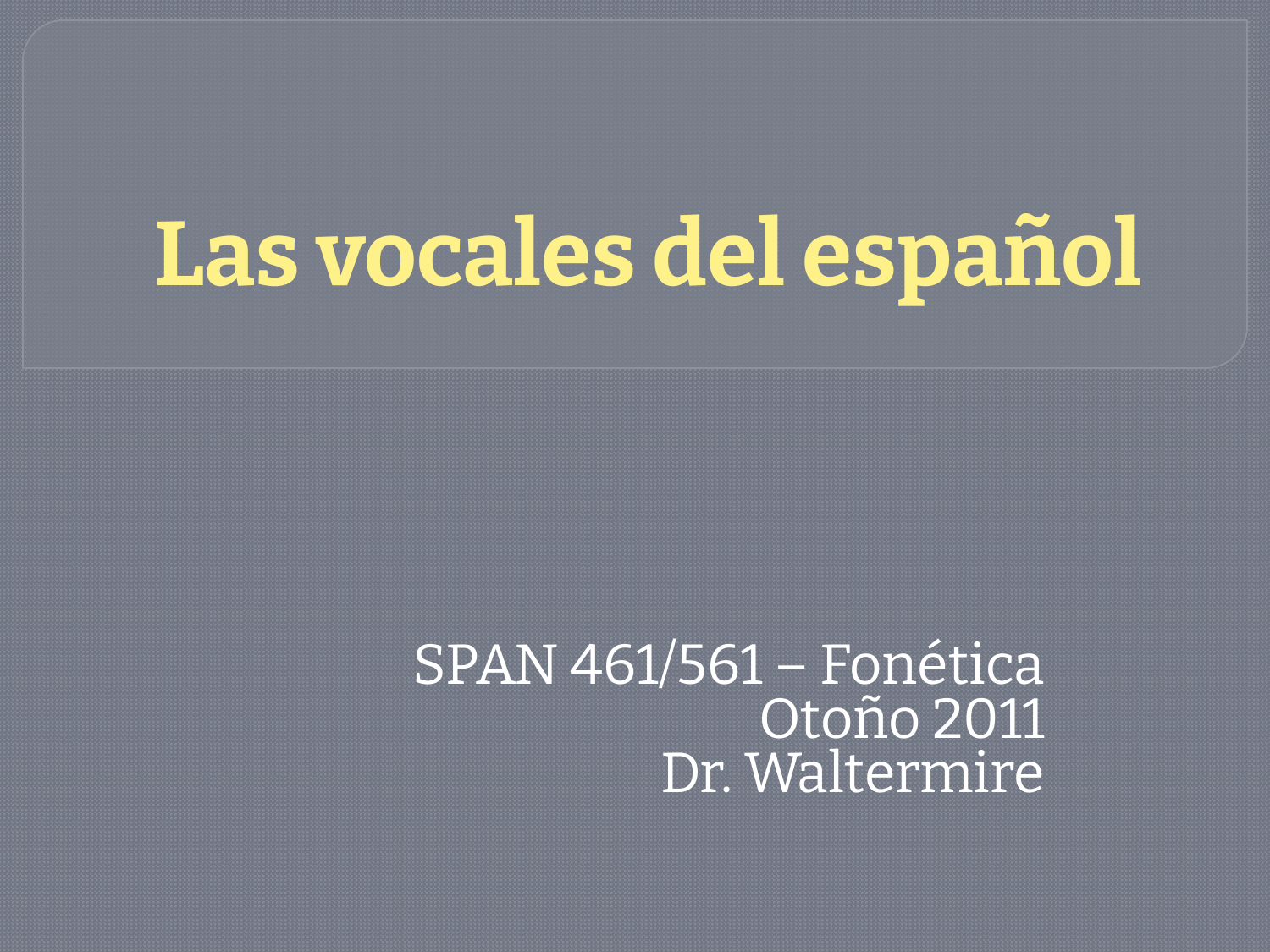

# Las vocales del español
SPAN 461/561 – Fonética
Otoño 2011
Dr. Waltermire